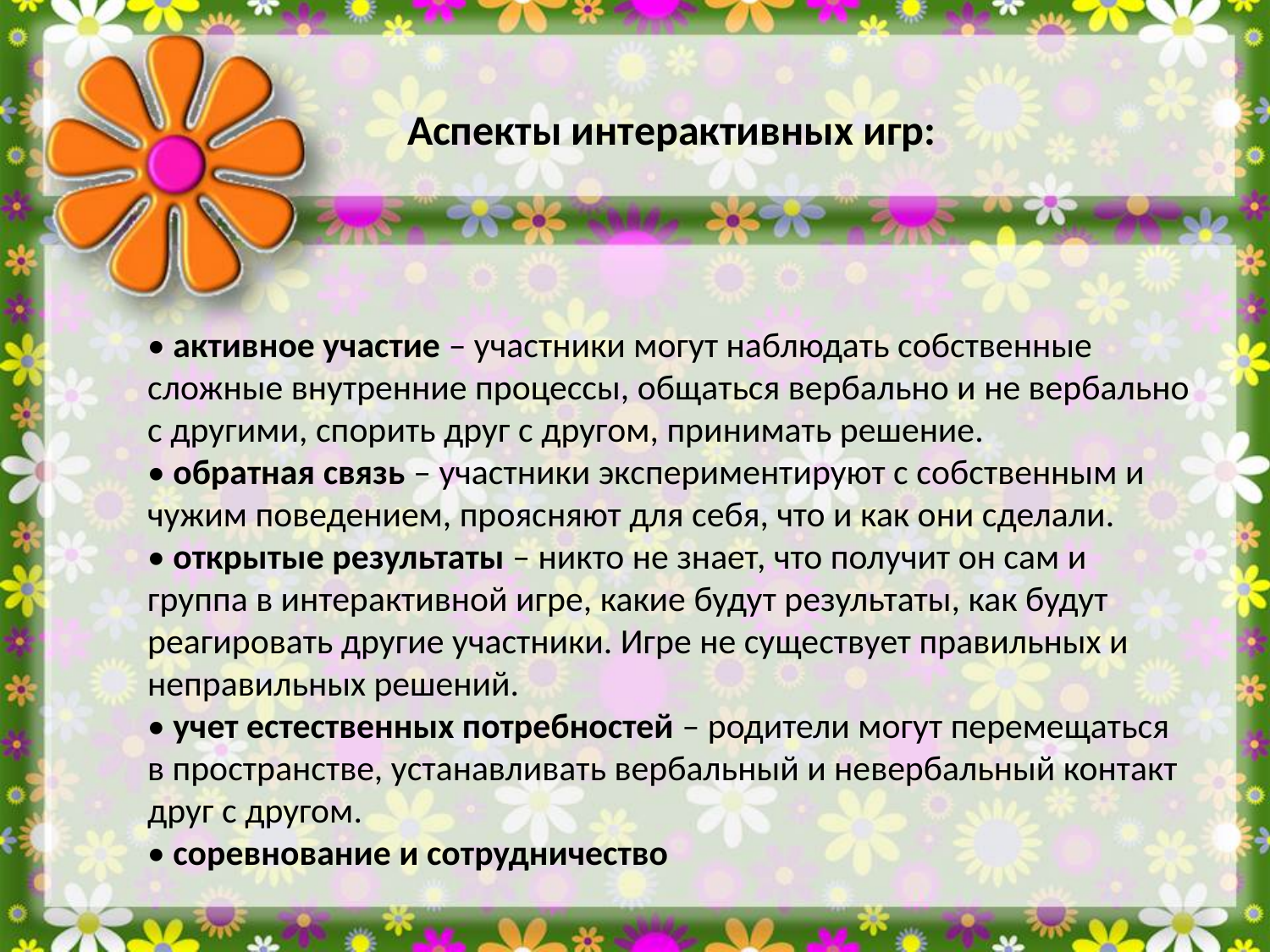

Аспекты интерактивных игр:
• активное участие – участники могут наблюдать собственные сложные внутренние процессы, общаться вербально и не вербально с другими, спорить друг с другом, принимать решение.
• обратная связь – участники экспериментируют с собственным и чужим поведением, проясняют для себя, что и как они сделали.
• открытые результаты – никто не знает, что получит он сам и группа в интерактивной игре, какие будут результаты, как будут реагировать другие участники. Игре не существует правильных и неправильных решений.
• учет естественных потребностей – родители могут перемещаться в пространстве, устанавливать вербальный и невербальный контакт друг с другом.
• соревнование и сотрудничество